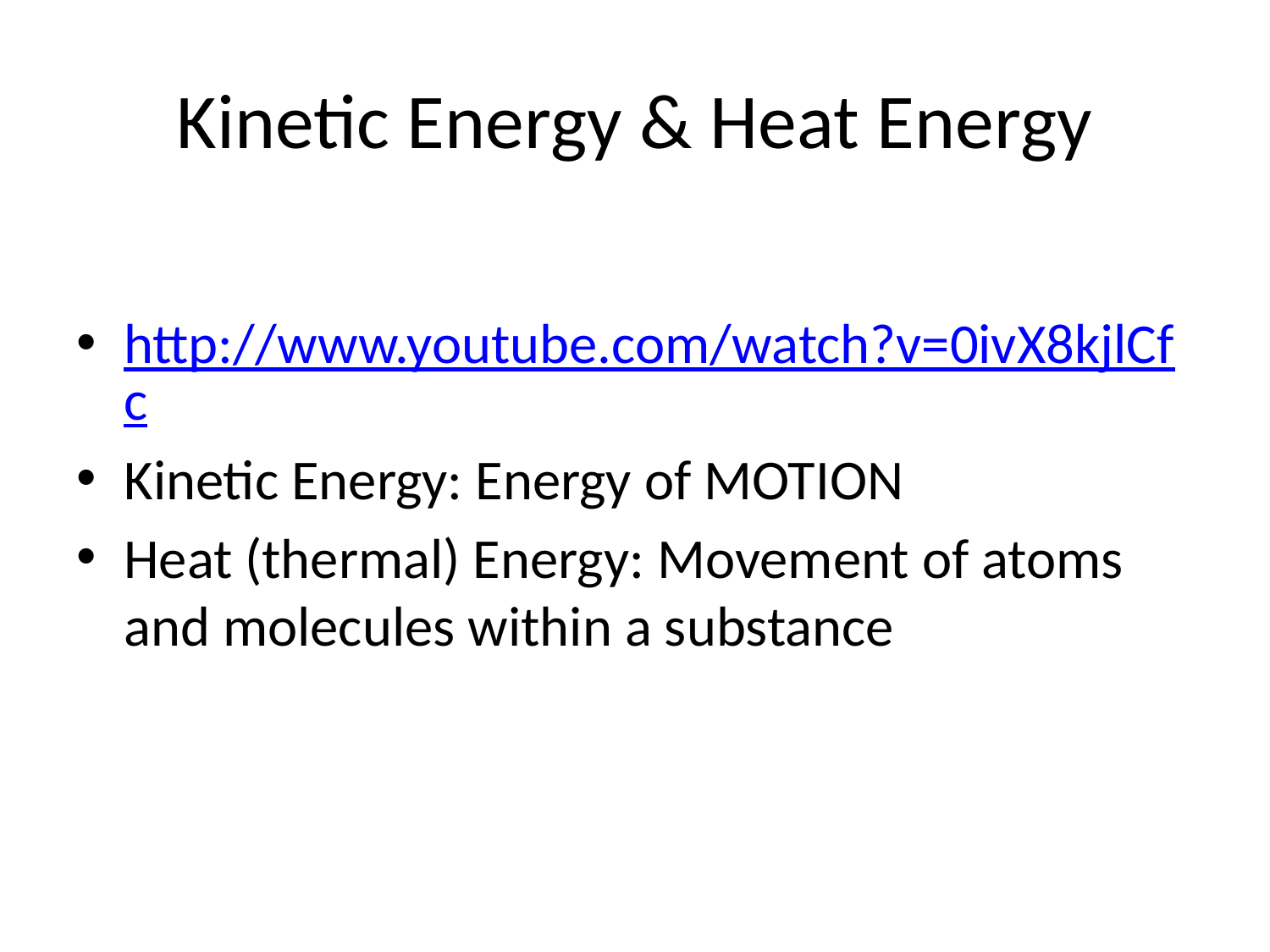

# Kinetic Energy & Heat Energy

http://www.youtube.com/watch?v=0ivX8kjlCfc
Kinetic Energy: Energy of MOTION
Heat (thermal) Energy: Movement of atoms and molecules within a substance